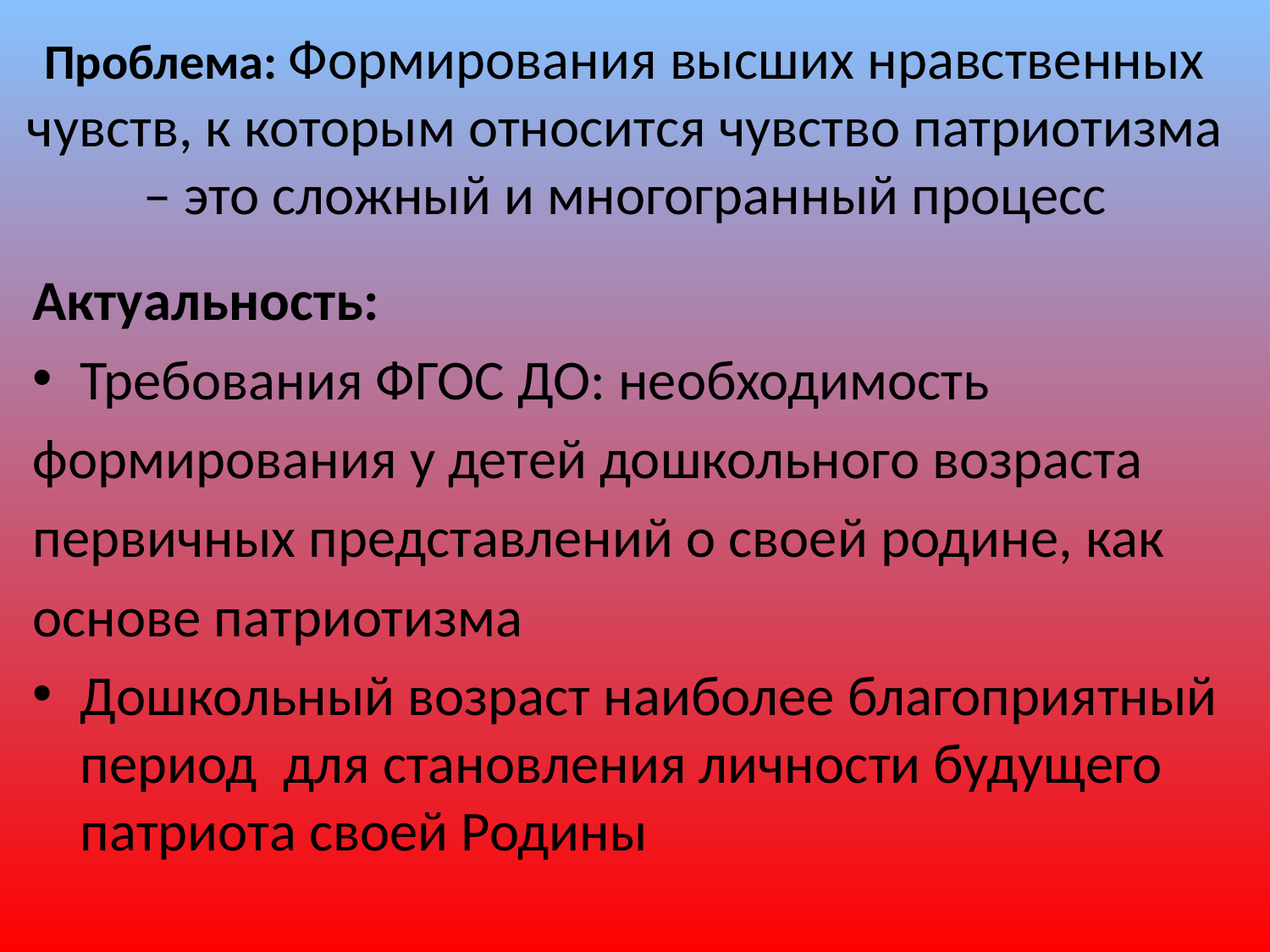

# Проблема: Формирования высших нравственных чувств, к которым относится чувство патриотизма – это сложный и многогранный процесс
Актуальность:
Требования ФГОС ДО: необходимость
формирования у детей дошкольного возраста
первичных представлений о своей родине, как
основе патриотизма
Дошкольный возраст наиболее благоприятный период  для становления личности будущего патриота своей Родины